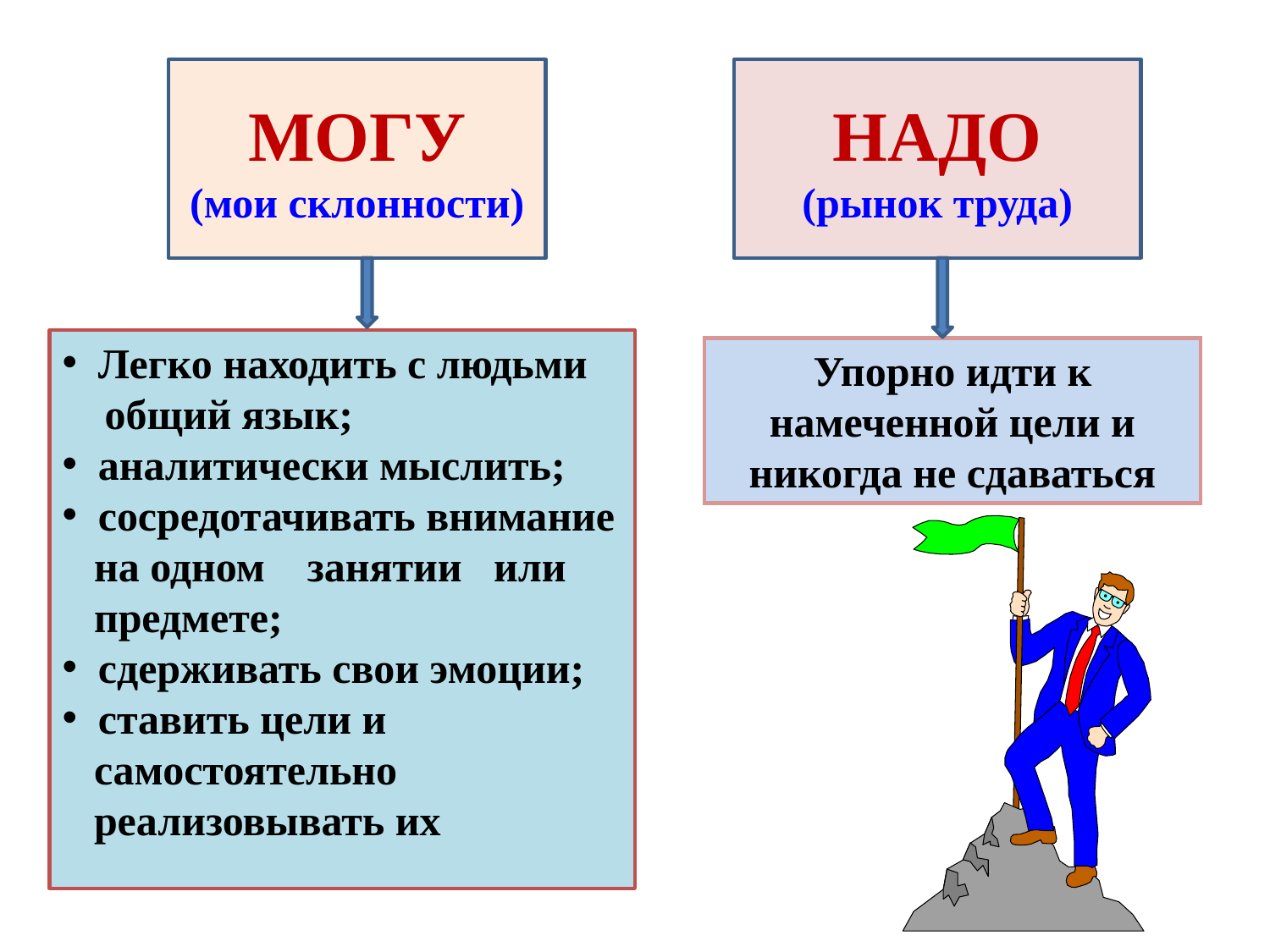

МОГУ
(мои склонности)
НАДО
(рынок труда)

  Легко находить с людьми
    общий язык;
  аналитически мыслить;
  сосредотачивать внимание
   на одном    занятии   или
   предмете;
  сдерживать свои эмоции;
  ставить цели и
   самостоятельно
   реализовывать их

Упорно идти к намеченной цели и никогда не сдаваться